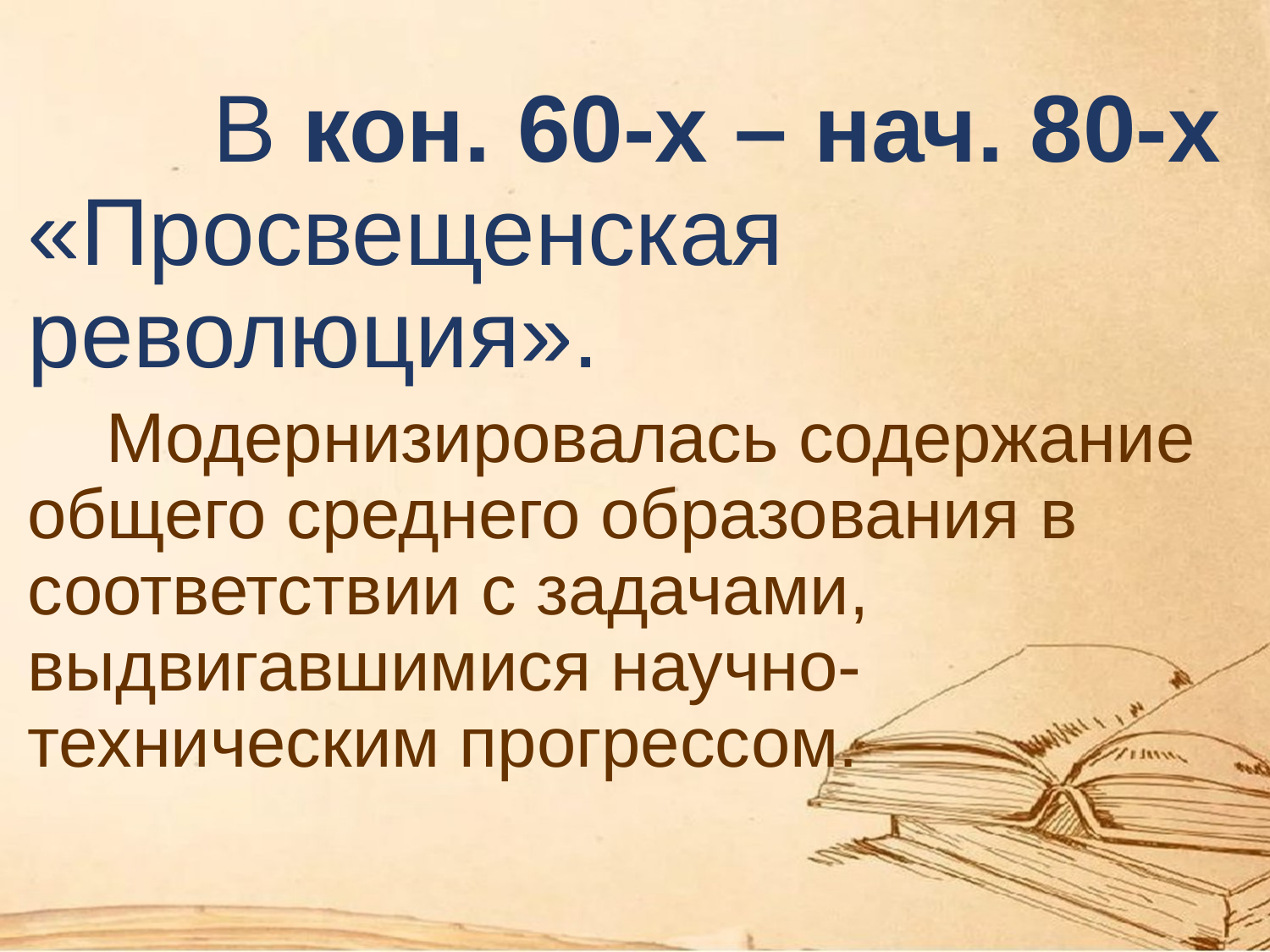

В кон. 60-х – нач. 80-х «Просвещенская революция».
    Модернизировалась содержание общего среднего образования в соответствии с задачами, выдвигавшимися научно-техническим прогрессом.